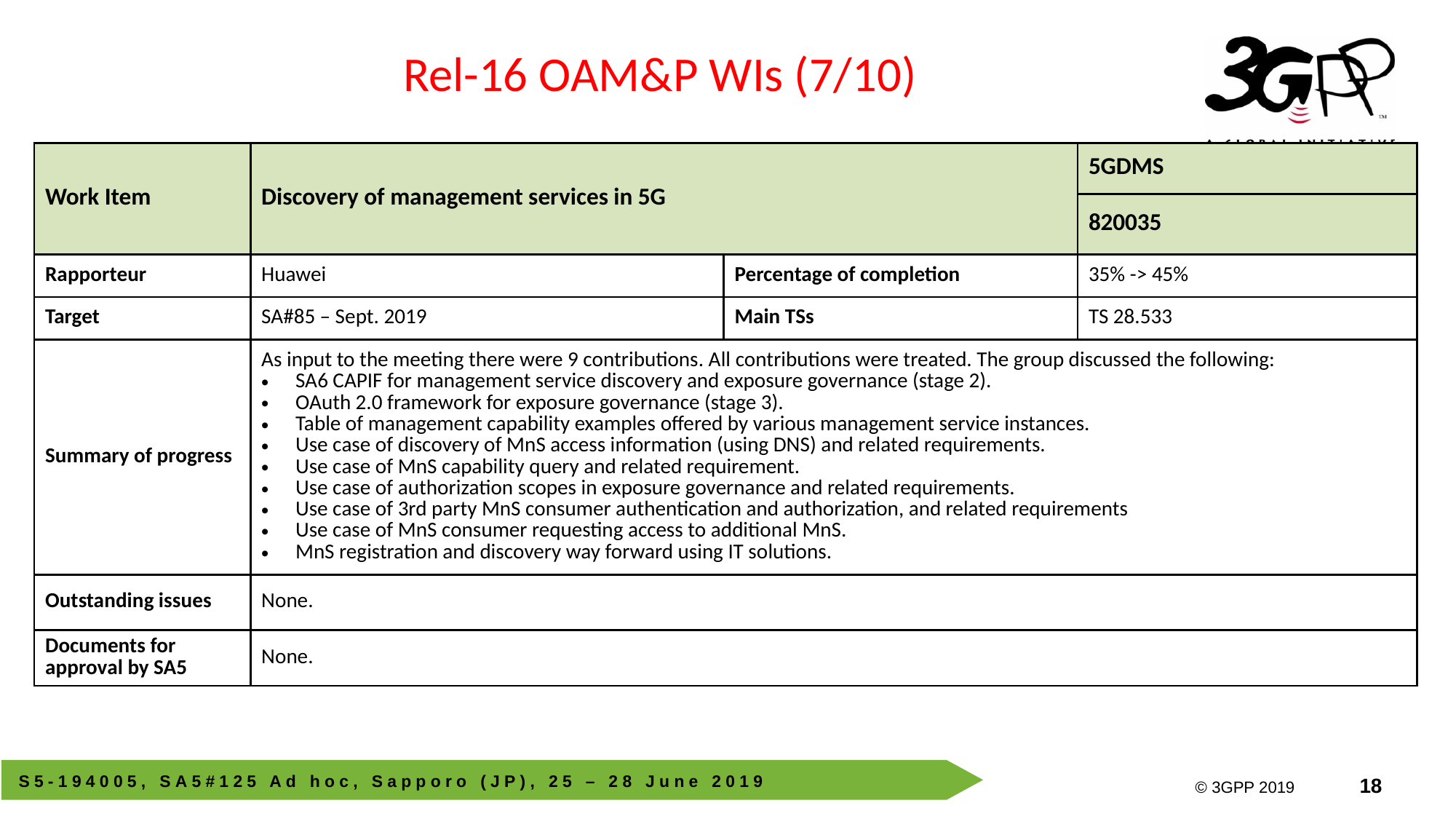

Rel-16 OAM&P WIs (7/10)
| Work Item | Discovery of management services in 5G |  | 5GDMS |
| --- | --- | --- | --- |
|  |  |  | 820035 |
| Rapporteur | Huawei | Percentage of completion | 35% -> 45% |
| Target | SA#85 – Sept. 2019 | Main TSs | TS 28.533 |
| Summary of progress | As input to the meeting there were 9 contributions. All contributions were treated. The group discussed the following: SA6 CAPIF for management service discovery and exposure governance (stage 2). OAuth 2.0 framework for exposure governance (stage 3). Table of management capability examples offered by various management service instances. Use case of discovery of MnS access information (using DNS) and related requirements. Use case of MnS capability query and related requirement. Use case of authorization scopes in exposure governance and related requirements. Use case of 3rd party MnS consumer authentication and authorization, and related requirements Use case of MnS consumer requesting access to additional MnS. MnS registration and discovery way forward using IT solutions. |  |  |
| Outstanding issues | None. |  |  |
| Documents for approval by SA5 | None. |  |  |